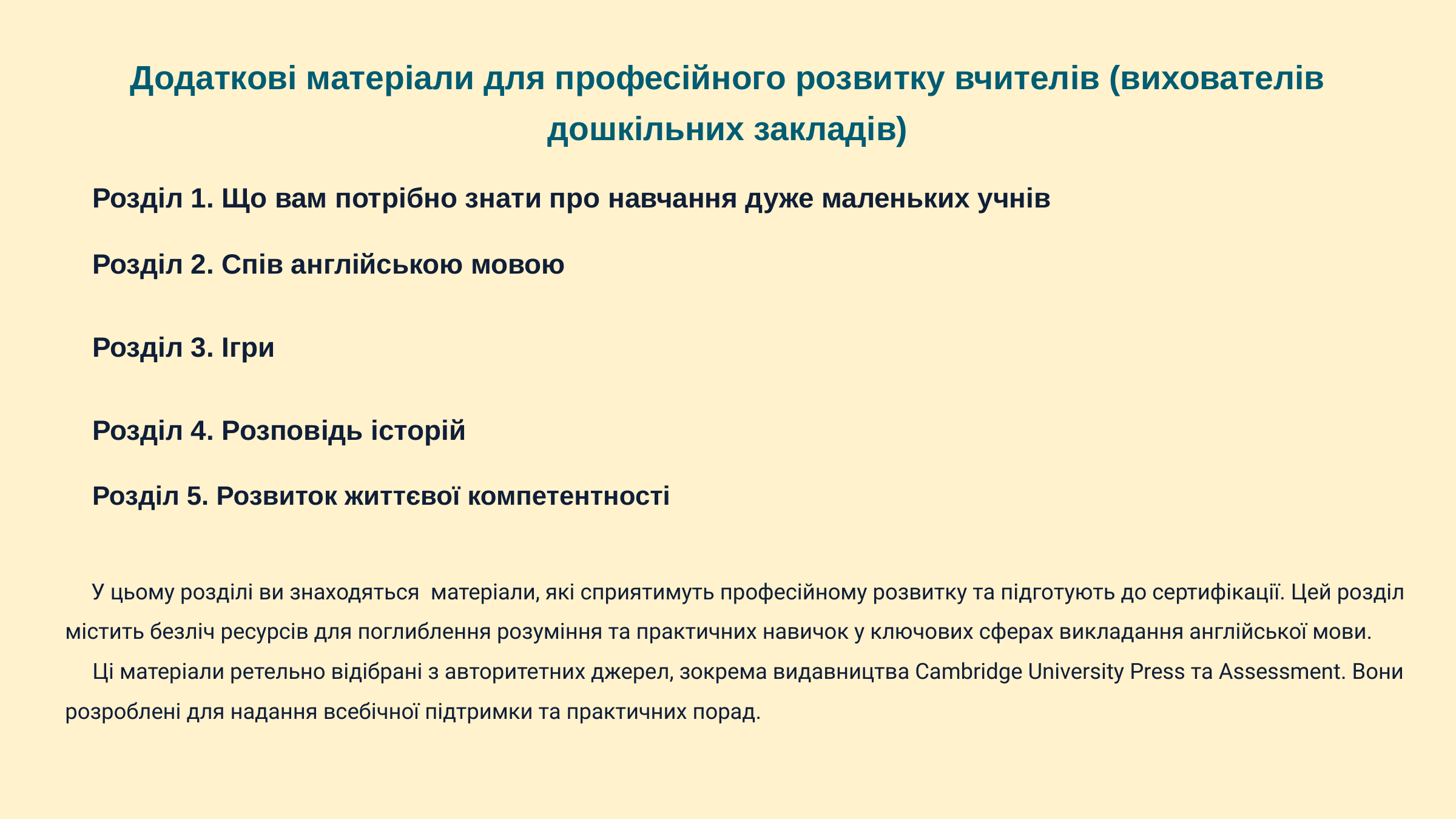

Додаткові матеріали для професійного розвитку вчителів (вихователів дошкільних закладів)
Розділ 1. Що вам потрібно знати про навчання дуже маленьких учнів
Розділ 2. Спів англійською мовою
Розділ 3. Ігри
Розділ 4. Розповідь історій
Розділ 5. Розвиток життєвої компетентності
     У цьому розділі ви знаходяться  матеріали, які сприятимуть професійному розвитку та підготують до сертифікації. Цей розділ містить безліч ресурсів для поглиблення розуміння та практичних навичок у ключових сферах викладання англійської мови.
     Ці матеріали ретельно відібрані з авторитетних джерел, зокрема видавництва Cambridge University Press та Assessment. Вони розроблені для надання всебічної підтримки та практичних порад.